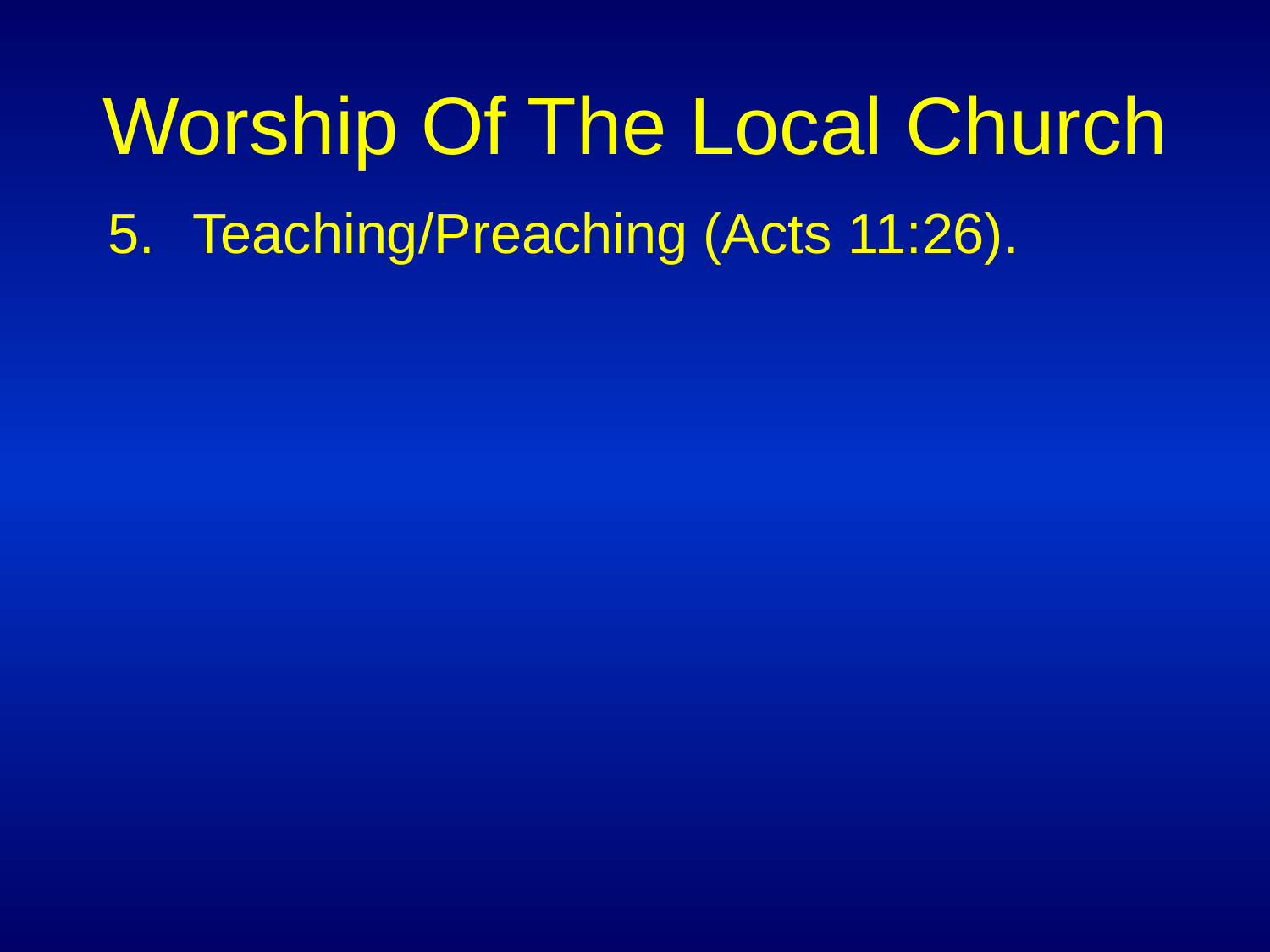

# Worship Of The Local Church
Teaching/Preaching (Acts 11:26).